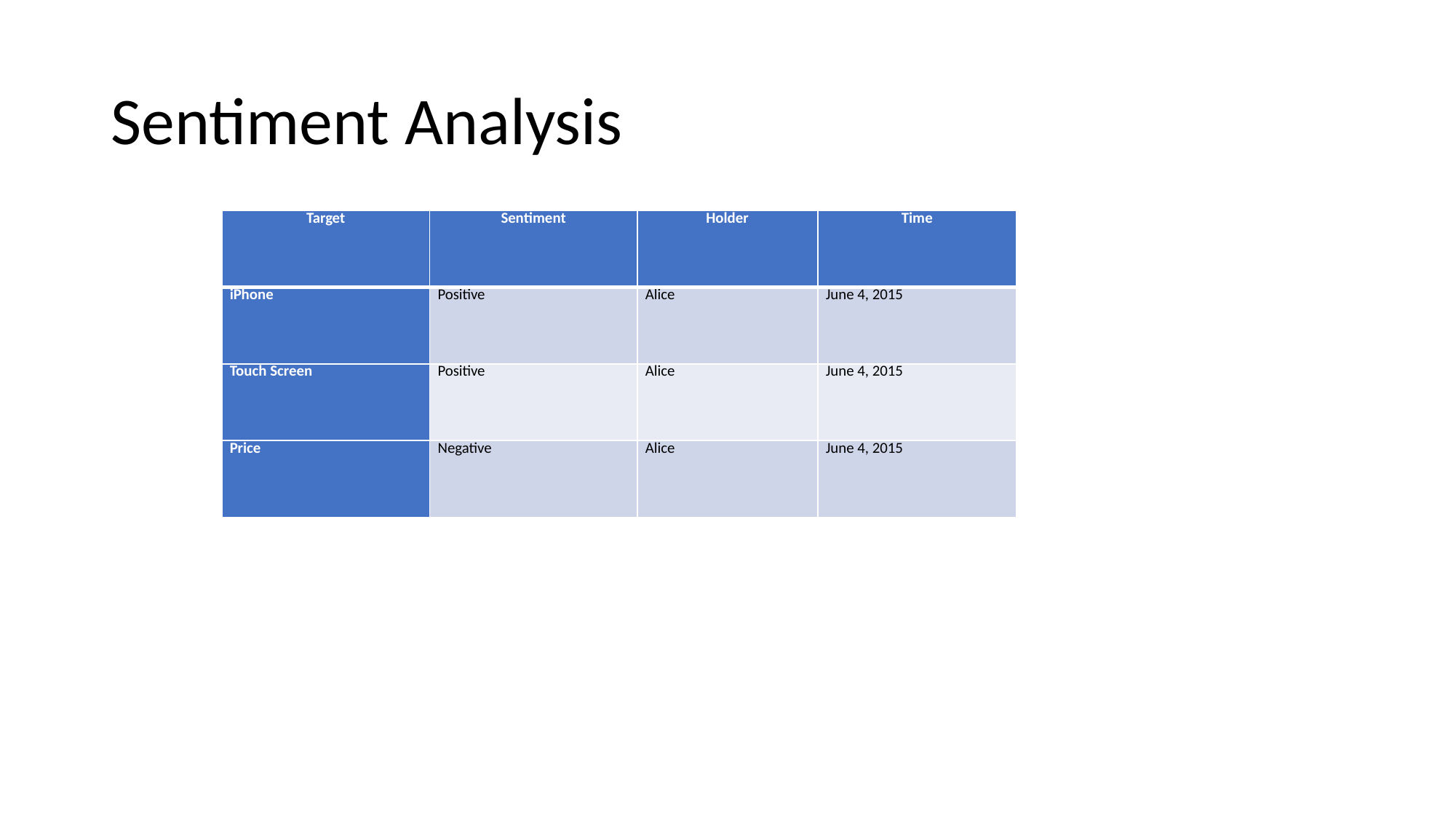

# Sentiment Analysis
| Target | Sentiment | Holder | Time |
| --- | --- | --- | --- |
| iPhone | Positive | Alice | June 4, 2015 |
| Touch Screen | Positive | Alice | June 4, 2015 |
| Price | Negative | Alice | June 4, 2015 |